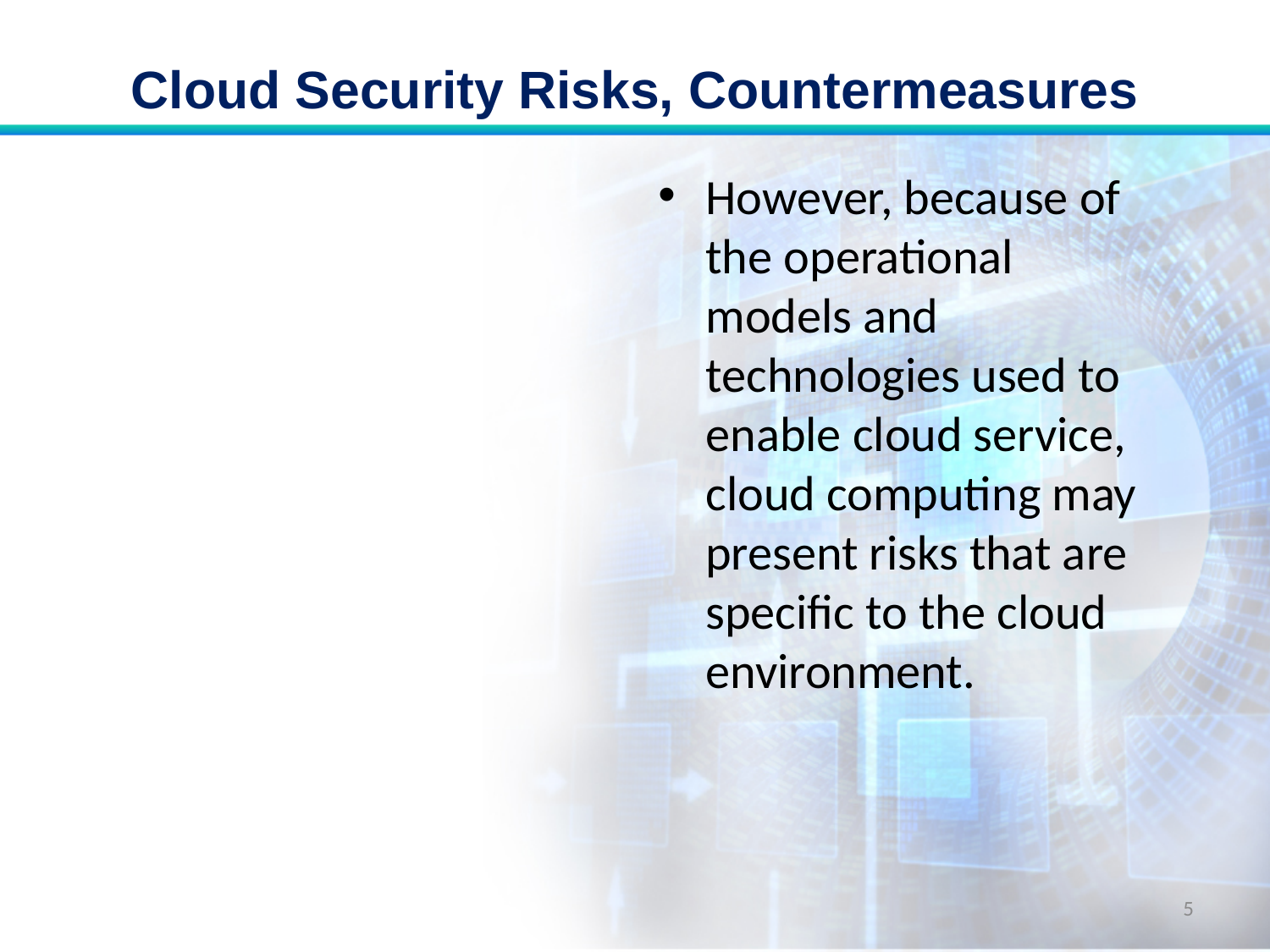

# Cloud Security Risks, Countermeasures
However, because of the operational models and technologies used to enable cloud service, cloud computing may present risks that are specific to the cloud environment.
5